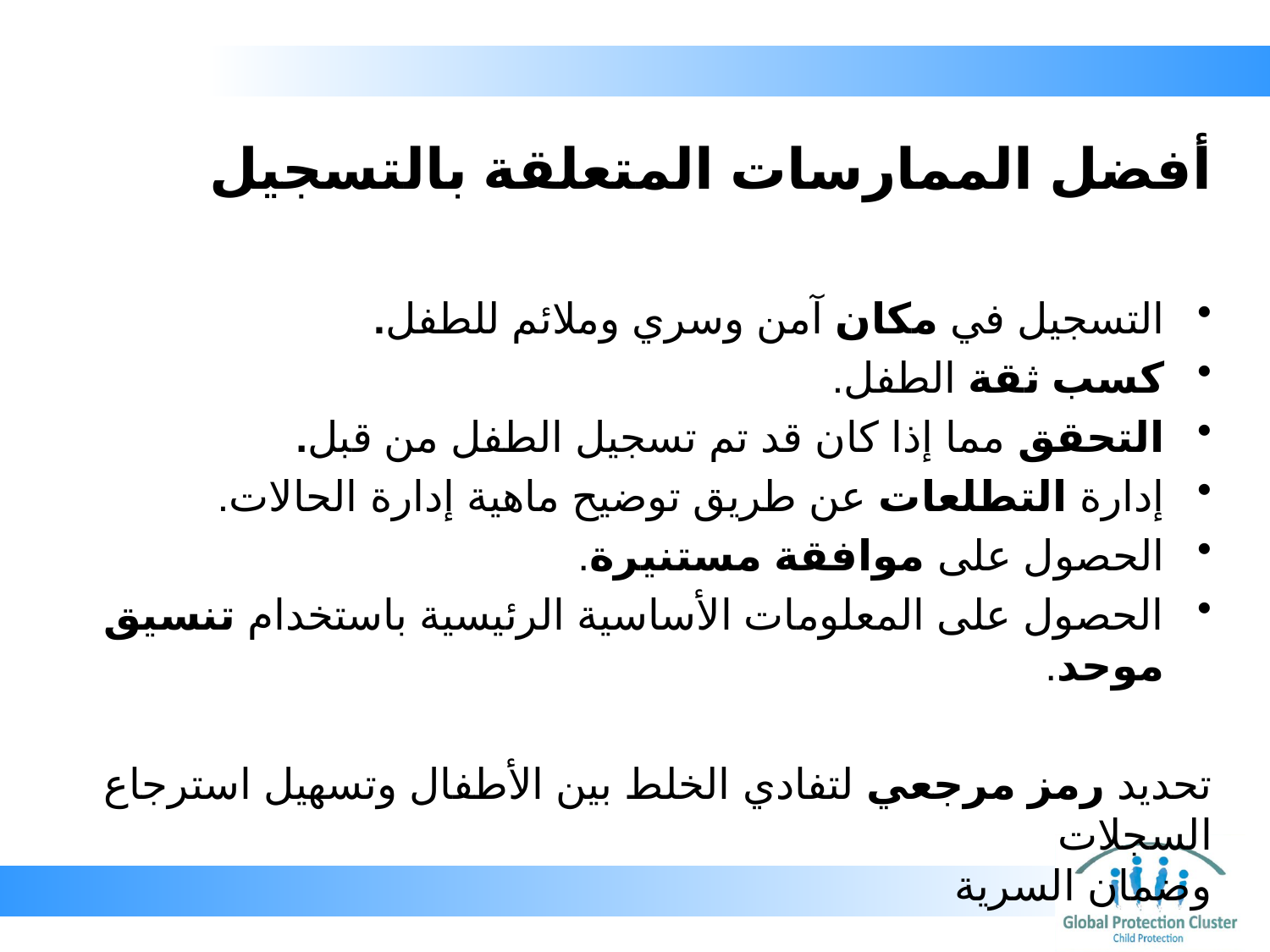

# أفضل الممارسات المتعلقة بالتسجيل

التسجيل في مكان آمن وسري وملائم للطفل.
كسب ثقة الطفل.
التحقق مما إذا كان قد تم تسجيل الطفل من قبل.
إدارة التطلعات عن طريق توضيح ماهية إدارة الحالات.
الحصول على موافقة مستنيرة.
الحصول على المعلومات الأساسية الرئيسية باستخدام تنسيق موحد.

تحديد رمز مرجعي لتفادي الخلط بين الأطفال وتسهيل استرجاع السجلات
وضمان السرية